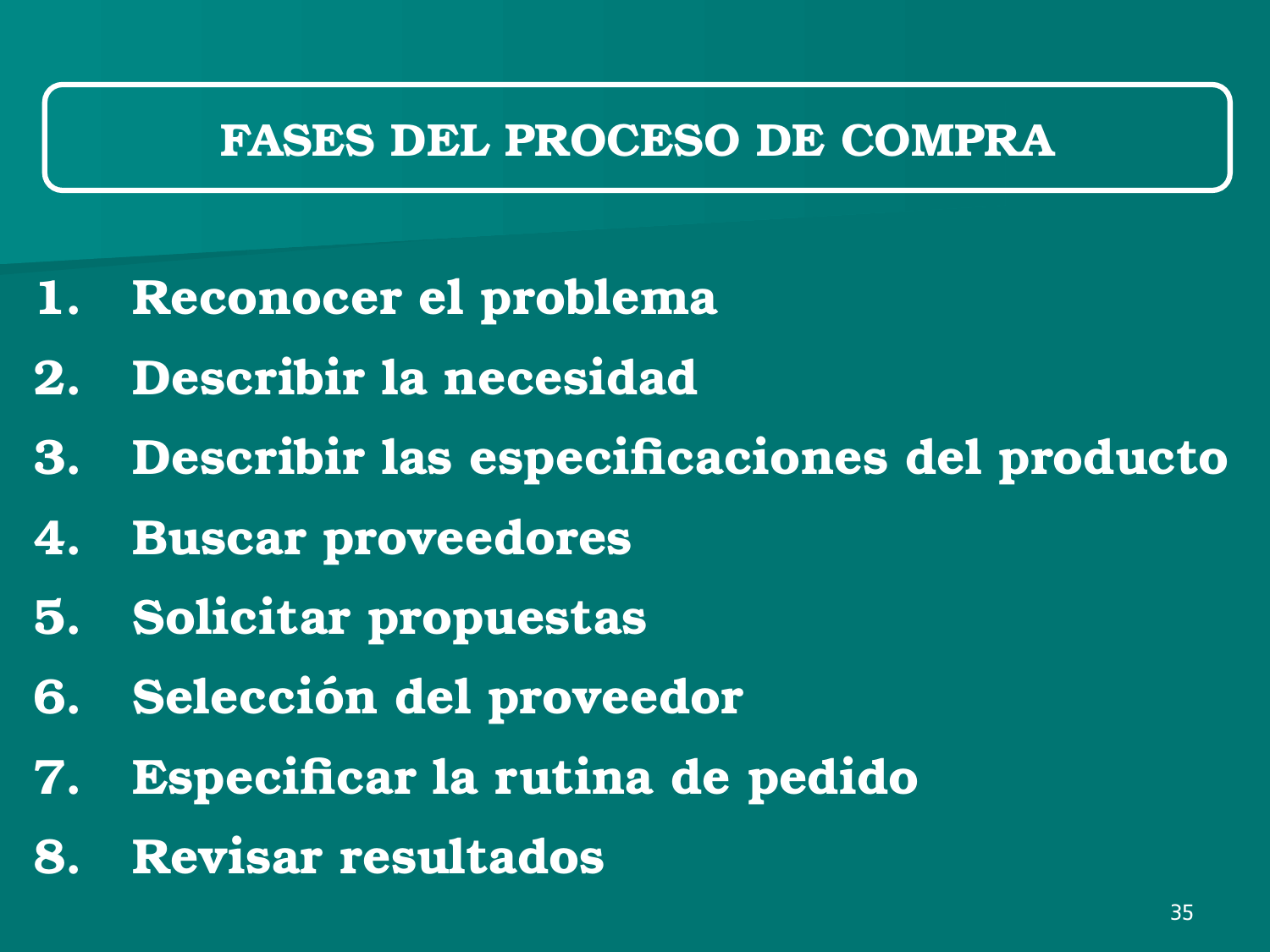

FASES DEL PROCESO DE COMPRA
1.   Reconocer el problema
2.   Describir la necesidad
3.   Describir las especificaciones del producto
4.   Buscar proveedores
5.   Solicitar propuestas
6.   Selección del proveedor
7.   Especificar la rutina de pedido
8.   Revisar resultados
35